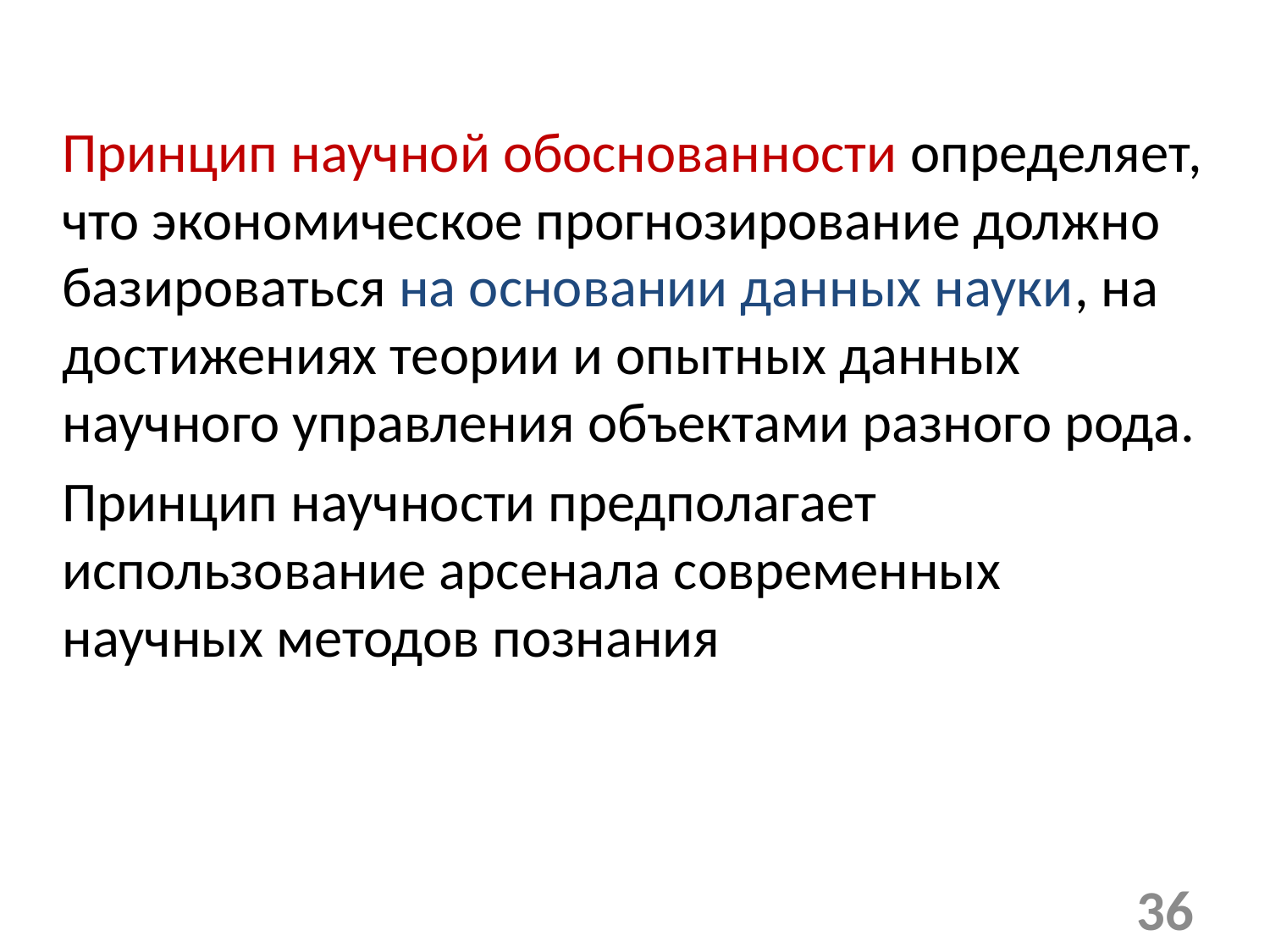

Принцип научной обоснованности определяет, что экономическое прогнозирование должно базироваться на основании данных науки, на достижениях теории и опытных данных научного управления объектами разного рода.
Принцип научности предполагает использование арсенала современных научных методов познания
36